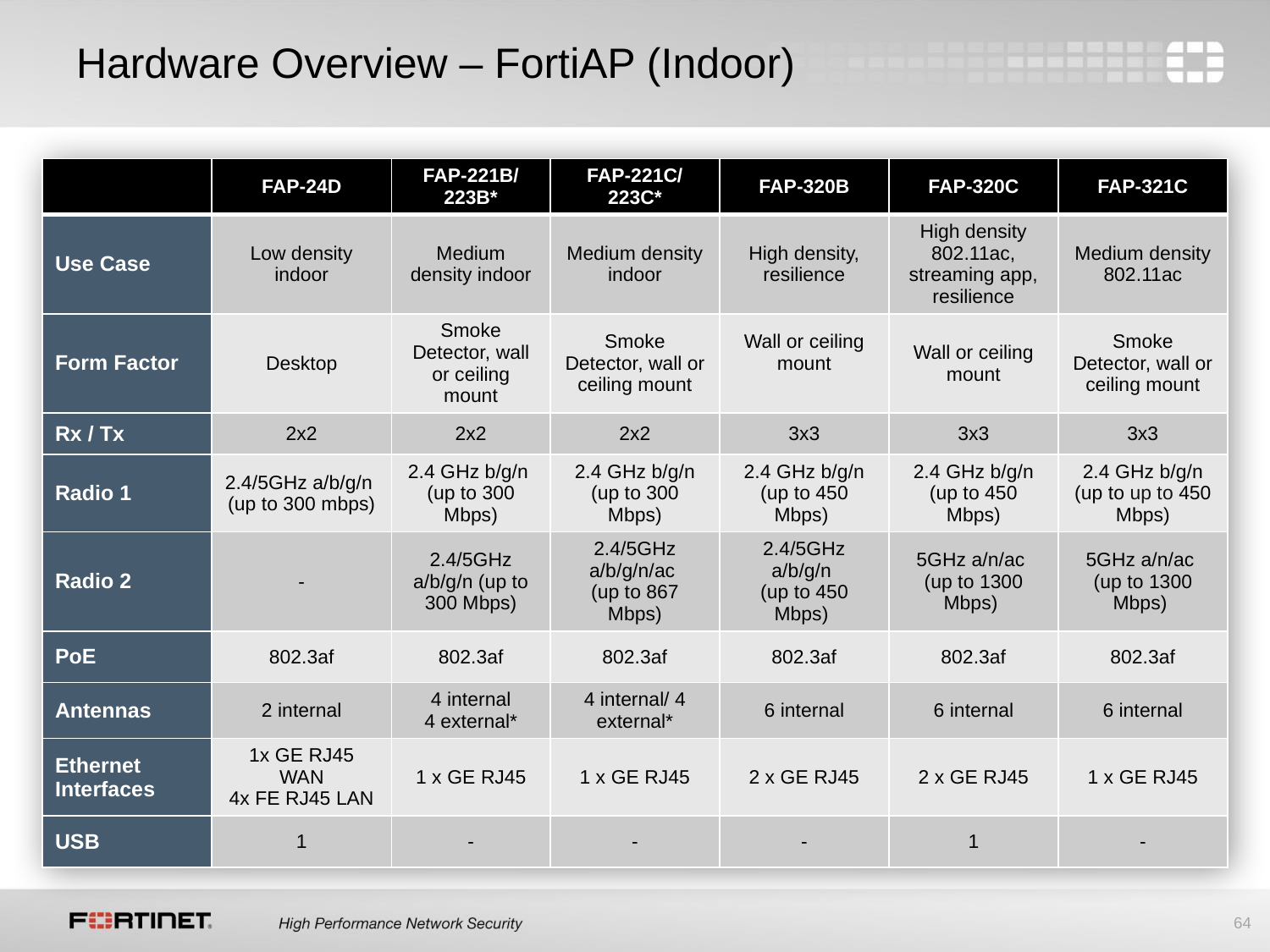

# Hardware Overview – FortiAP (Indoor)
|  | FAP-24D | FAP-221B/223B\* | FAP-221C/223C\* | FAP-320B | FAP-320C | FAP-321C |
| --- | --- | --- | --- | --- | --- | --- |
| Use Case | Low density indoor | Medium density indoor | Medium density indoor | High density, resilience | High density 802.11ac, streaming app, resilience | Medium density 802.11ac |
| Form Factor | Desktop | Smoke Detector, wall or ceiling mount | Smoke Detector, wall or ceiling mount | Wall or ceiling mount | Wall or ceiling mount | Smoke Detector, wall or ceiling mount |
| Rx / Tx | 2x2 | 2x2 | 2x2 | 3x3 | 3x3 | 3x3 |
| Radio 1 | 2.4/5GHz a/b/g/n (up to 300 mbps) | 2.4 GHz b/g/n (up to 300 Mbps) | 2.4 GHz b/g/n (up to 300 Mbps) | 2.4 GHz b/g/n (up to 450 Mbps) | 2.4 GHz b/g/n (up to 450 Mbps) | 2.4 GHz b/g/n (up to up to 450 Mbps) |
| Radio 2 | - | 2.4/5GHz a/b/g/n (up to 300 Mbps) | 2.4/5GHz a/b/g/n/ac (up to 867 Mbps) | 2.4/5GHz a/b/g/n (up to 450 Mbps) | 5GHz a/n/ac (up to 1300 Mbps) | 5GHz a/n/ac (up to 1300 Mbps) |
| PoE | 802.3af | 802.3af | 802.3af | 802.3af | 802.3af | 802.3af |
| Antennas | 2 internal | 4 internal 4 external\* | 4 internal/ 4 external\* | 6 internal | 6 internal | 6 internal |
| Ethernet Interfaces | 1x GE RJ45 WAN 4x FE RJ45 LAN | 1 x GE RJ45 | 1 x GE RJ45 | 2 x GE RJ45 | 2 x GE RJ45 | 1 x GE RJ45 |
| USB | 1 | - | - | - | 1 | - |